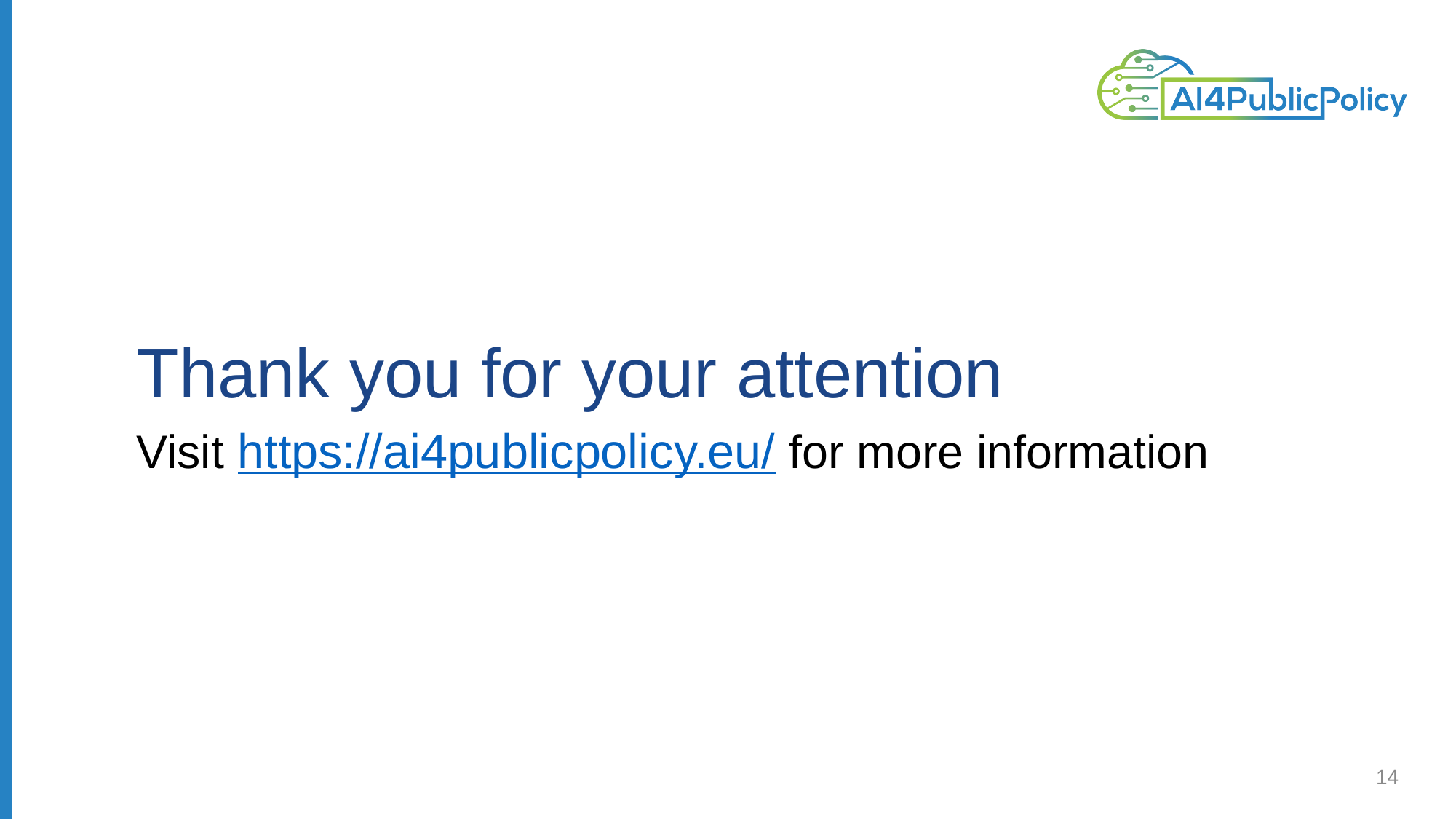

Thank you for your attention
Visit https://ai4publicpolicy.eu/ for more information

14